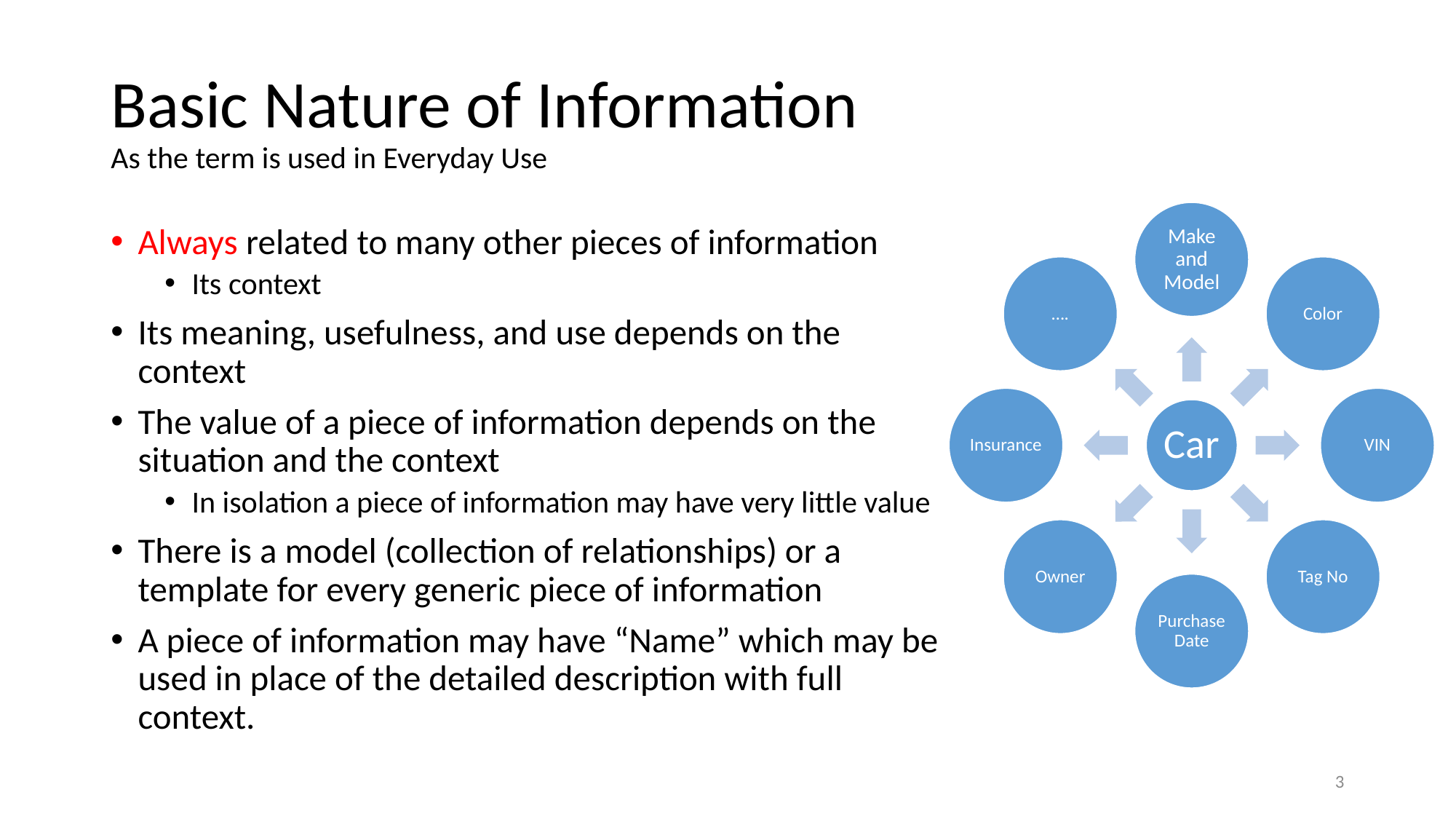

# Basic Nature of Information As the term is used in Everyday Use
Car

Make and Model

Color

VIN

Tag No

Purchase Date

Owner

Insurance

….
Always related to many other pieces of information
Its context
Its meaning, usefulness, and use depends on the context
The value of a piece of information depends on the situation and the context
In isolation a piece of information may have very little value
There is a model (collection of relationships) or a template for every generic piece of information
A piece of information may have “Name” which may be used in place of the detailed description with full context.
3